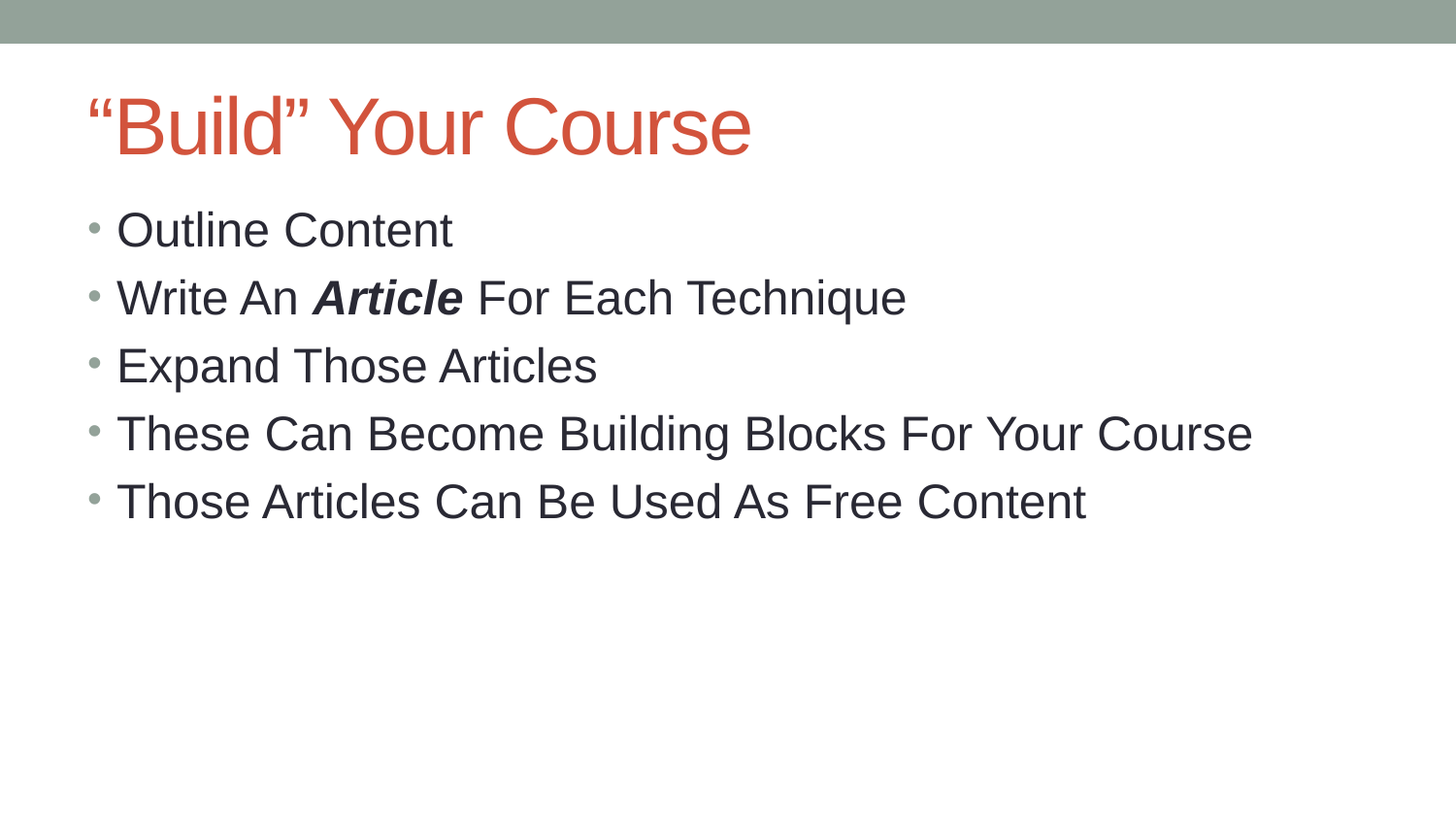

# “Build” Your Course
Outline Content
Write An Article For Each Technique
Expand Those Articles
These Can Become Building Blocks For Your Course
Those Articles Can Be Used As Free Content